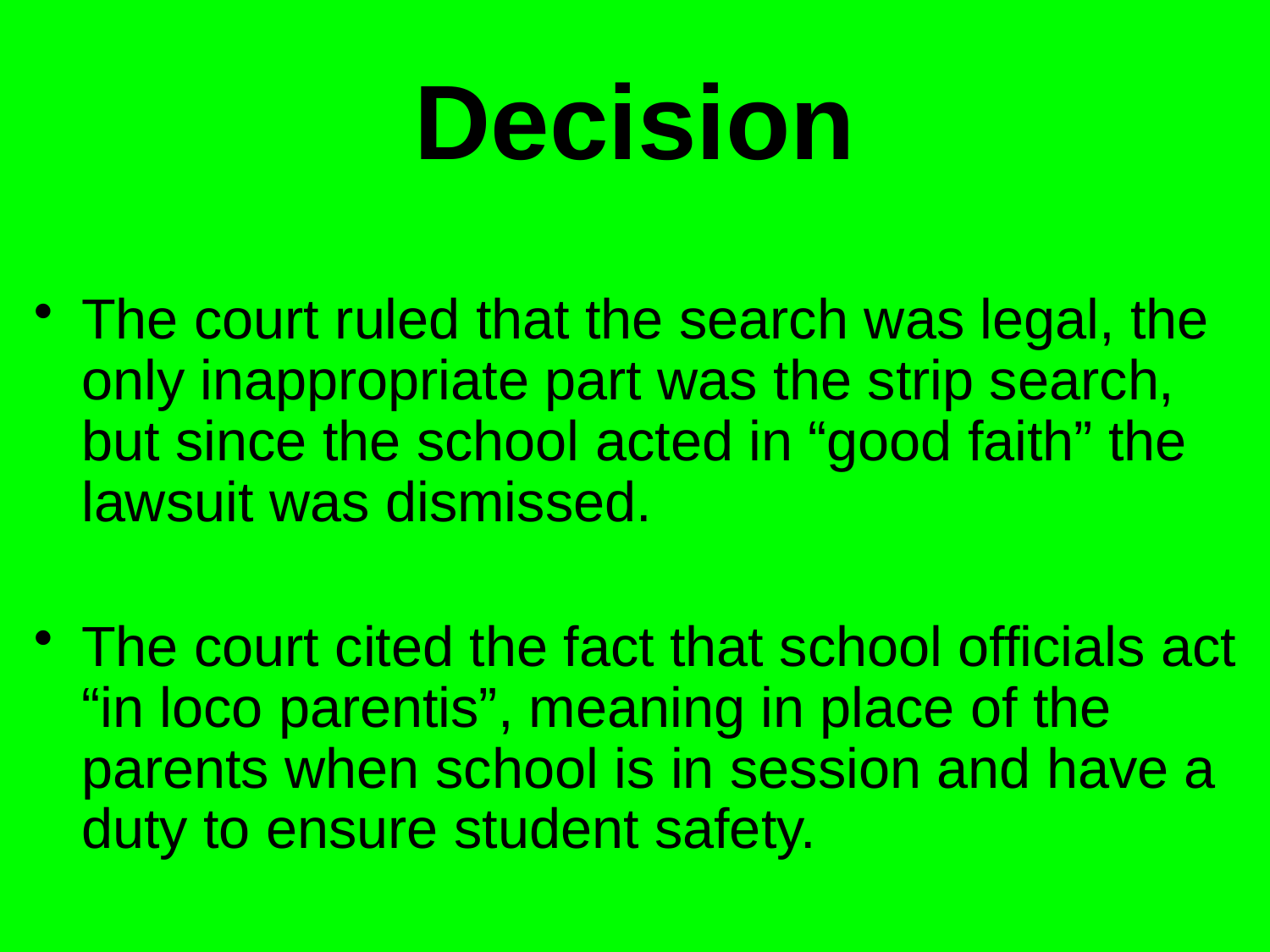

# Decision

The court ruled that the search was legal, the only inappropriate part was the strip search, but since the school acted in “good faith” the lawsuit was dismissed.

The court cited the fact that school officials act “in loco parentis”, meaning in place of the parents when school is in session and have a duty to ensure student safety.